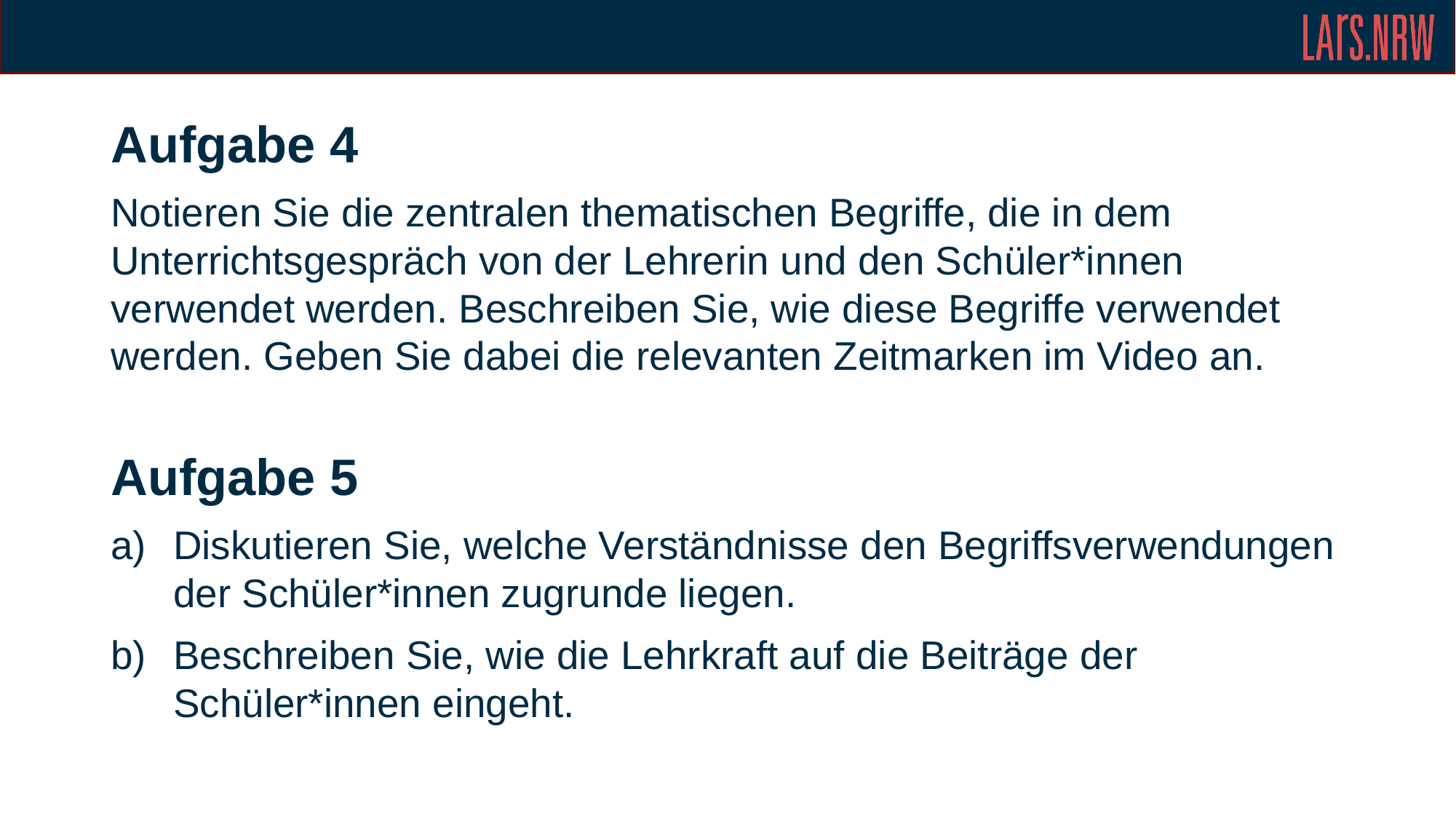

Aufgabe 4
Notieren Sie die zentralen thematischen Begriffe, die in dem Unterrichtsgespräch von der Lehrerin und den Schüler*innen verwendet werden. Beschreiben Sie, wie diese Begriffe verwendet werden. Geben Sie dabei die relevanten Zeitmarken im Video an.

Aufgabe 5
Diskutieren Sie, welche Verständnisse den Begriffsverwendungen der Schüler*innen zugrunde liegen.
Beschreiben Sie, wie die Lehrkraft auf die Beiträge der Schüler*innen eingeht.